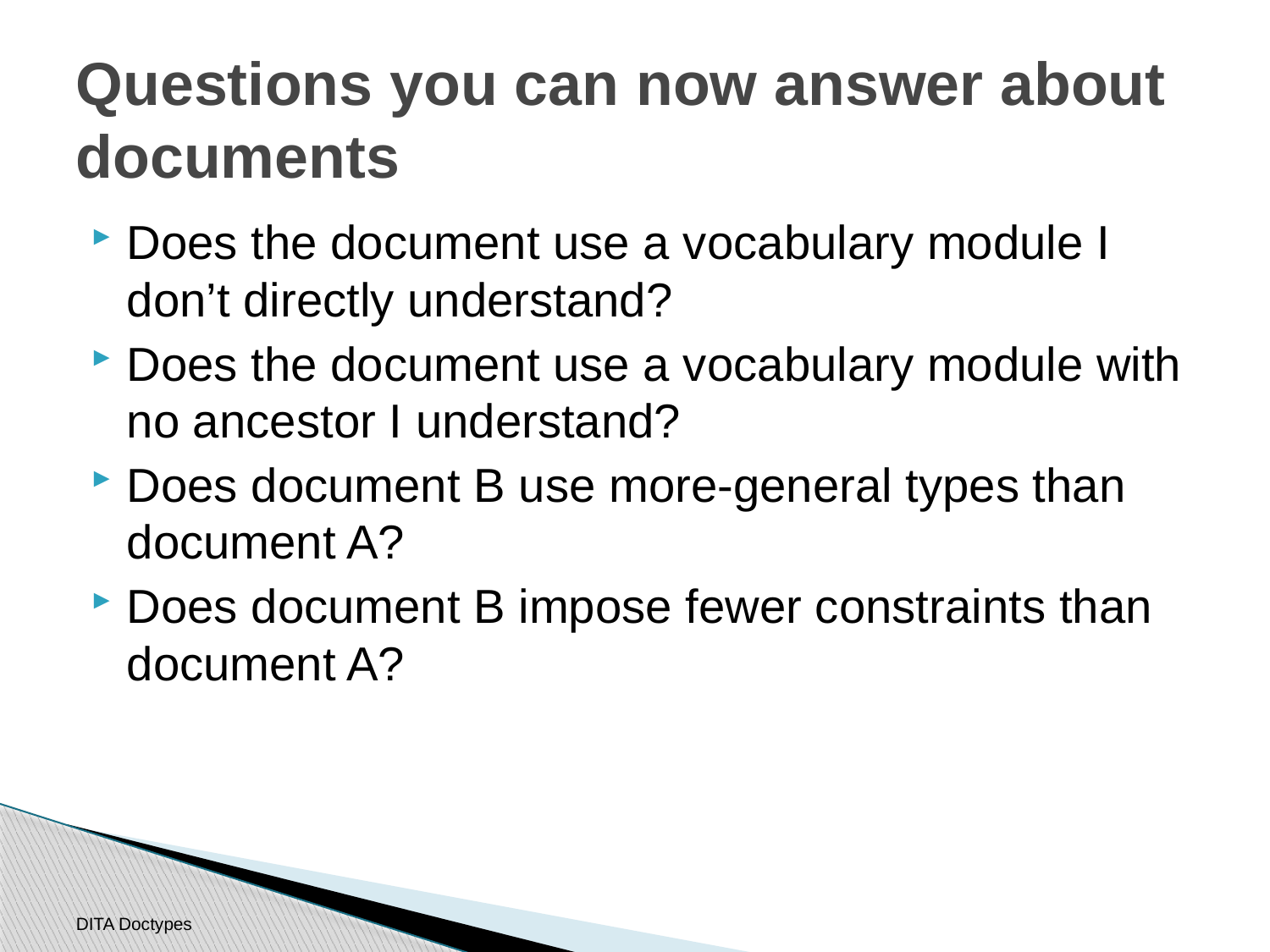

# Questions you can now answer about documents
Does the document use a vocabulary module I don’t directly understand?
Does the document use a vocabulary module with no ancestor I understand?
Does document B use more-general types than document A?
Does document B impose fewer constraints than document A?